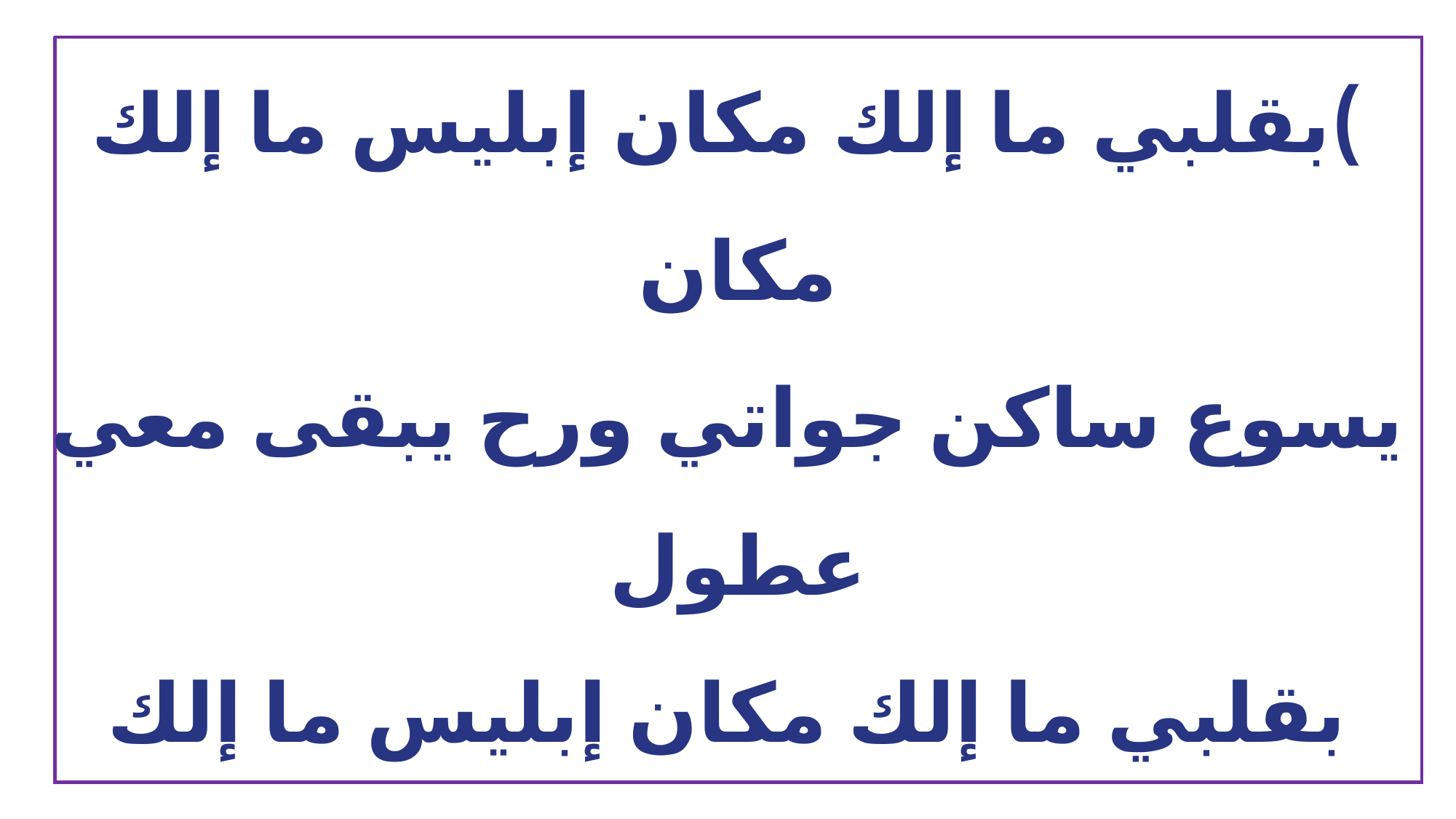

)بقلبي ما إلك مكان إبليس ما إلك مكان
يسوع ساكن جواتي ورح يبقى معي عطول
بقلبي ما إلك مكان إبليس ما إلك مكان
يسوع ساكن جواتي على طووووول(٢
يسوع ساكن جواتي على طووووول